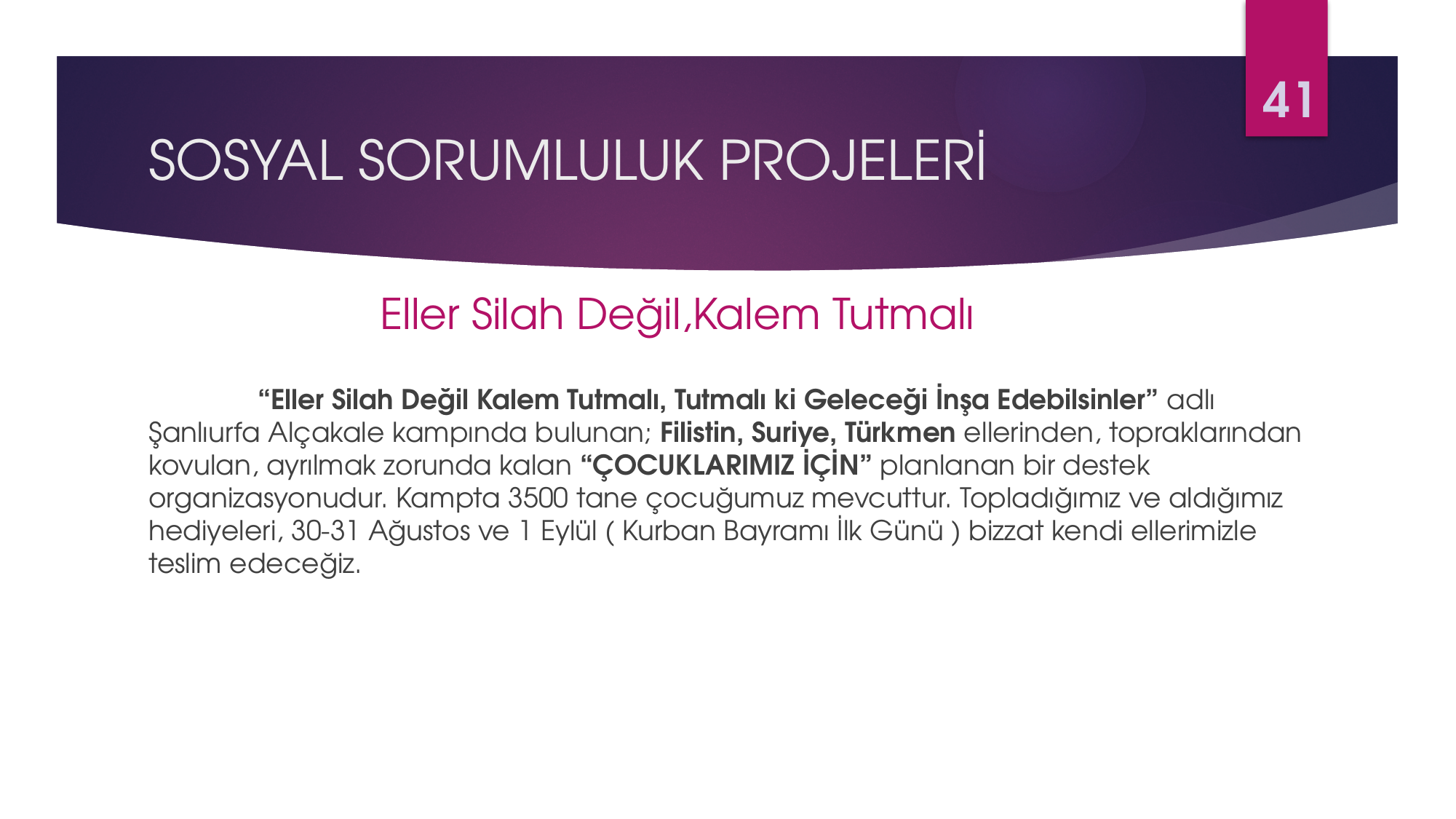

41
# SOSYAL SORUMLULUK PROJELERİ
Eller Silah Değil,Kalem Tutmalı
	“Eller Silah Değil Kalem Tutmalı, Tutmalı ki Geleceği İnşa Edebilsinler” adlı Şanlıurfa Alçakale kampında bulunan; Filistin, Suriye, Türkmen ellerinden, topraklarından kovulan, ayrılmak zorunda kalan “ÇOCUKLARIMIZ İÇİN” planlanan bir destek organizasyonudur. Kampta 3500 tane çocuğumuz mevcuttur. Topladığımız ve aldığımız hediyeleri, 30-31 Ağustos ve 1 Eylül ( Kurban Bayramı İlk Günü ) bizzat kendi ellerimizle teslim edeceğiz.